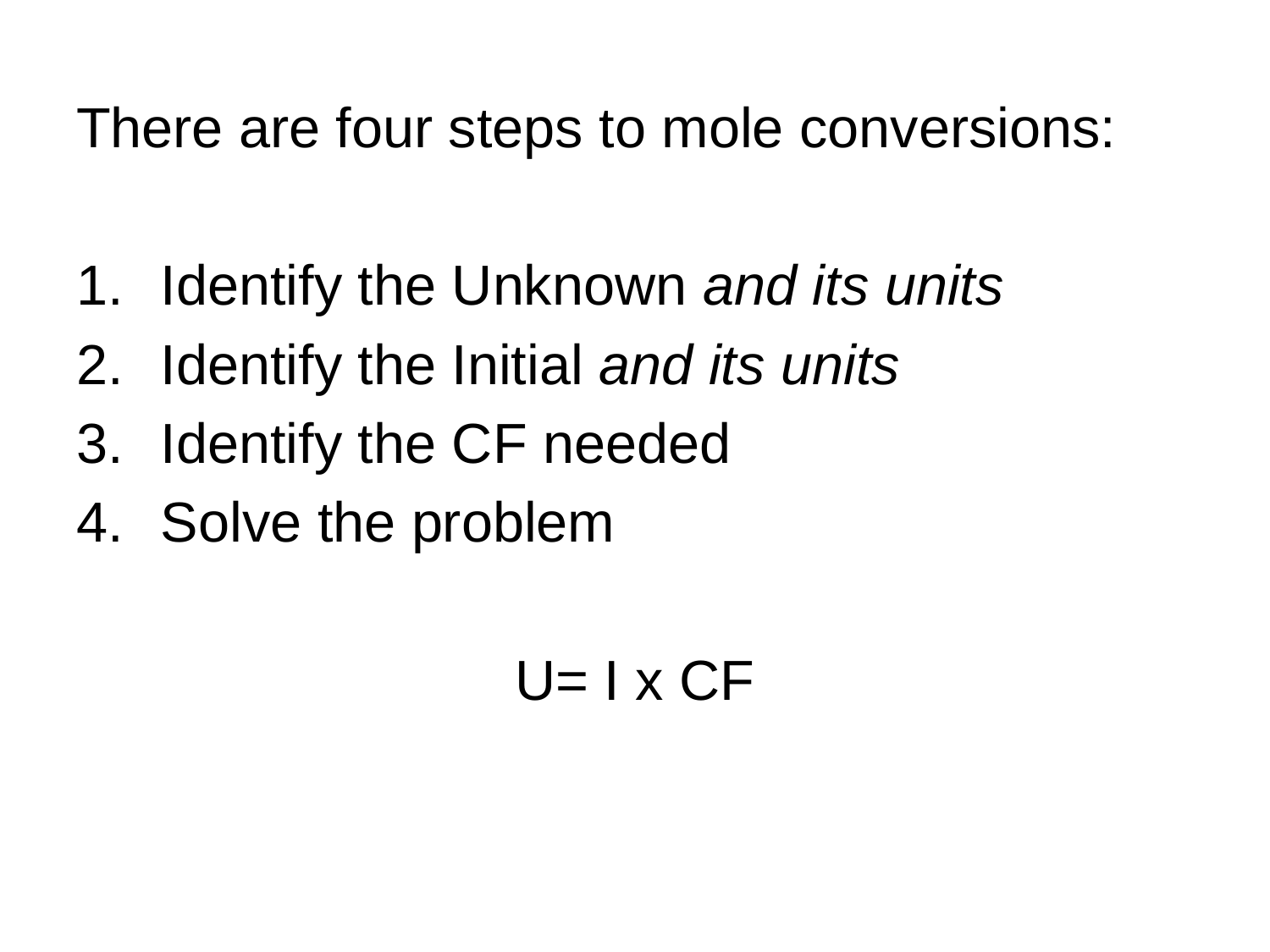

There are four steps to mole conversions:

Identify the Unknown and its units
Identify the Initial and its units
Identify the CF needed
Solve the problem

U= I x CF